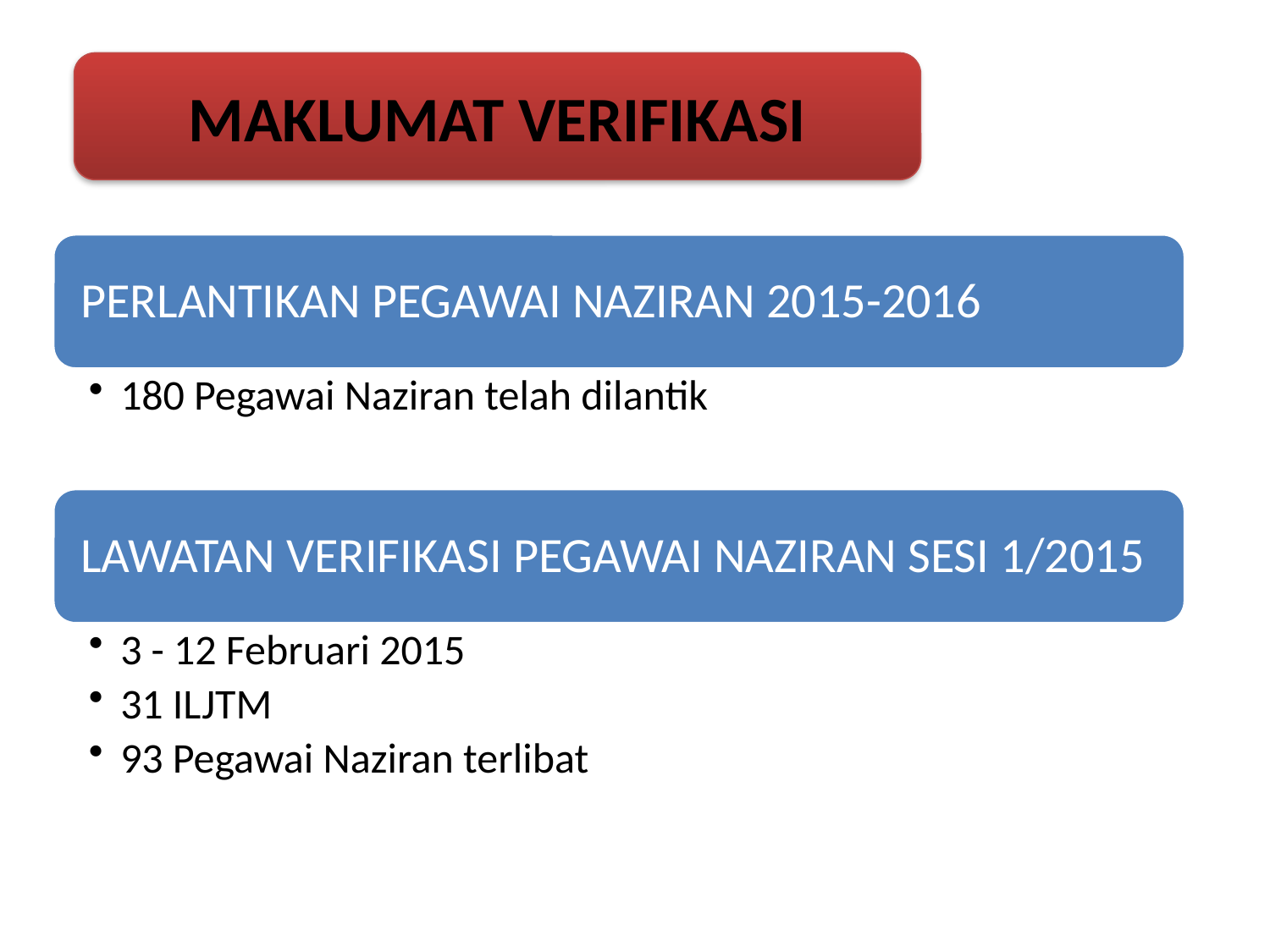

#
MAKLUMAT VERIFIKASI

PERLANTIKAN PEGAWAI NAZIRAN 2015-2016
180 Pegawai Naziran telah dilantik

LAWATAN VERIFIKASI PEGAWAI NAZIRAN SESI 1/2015
3 - 12 Februari 2015
31 ILJTM
93 Pegawai Naziran terlibat